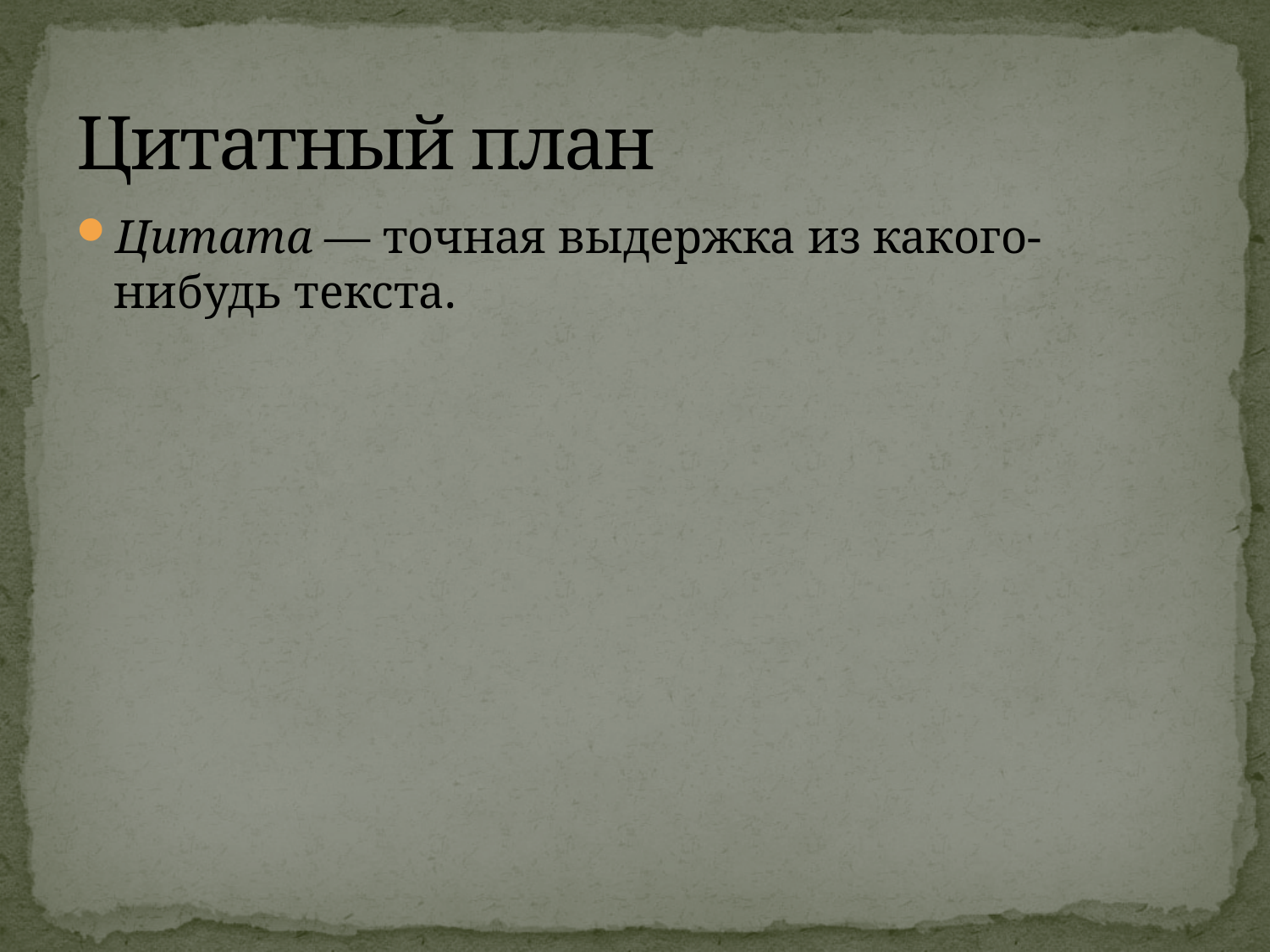

# Цитатный план
Цитата — точная выдержка из какого-нибудь текста.